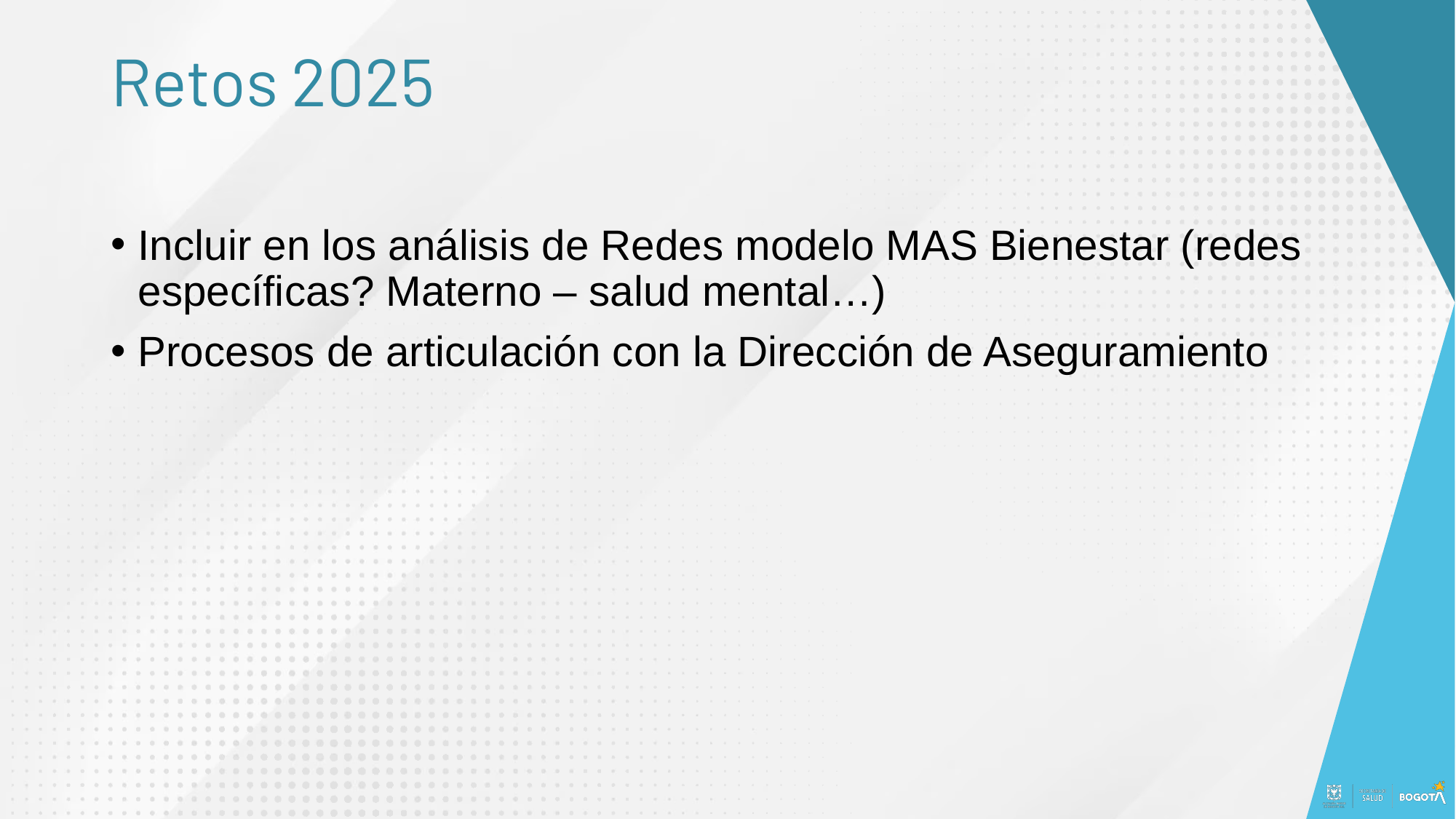

# Retos 2025
Incluir en los análisis de Redes modelo MAS Bienestar (redes específicas? Materno – salud mental…)
Procesos de articulación con la Dirección de Aseguramiento